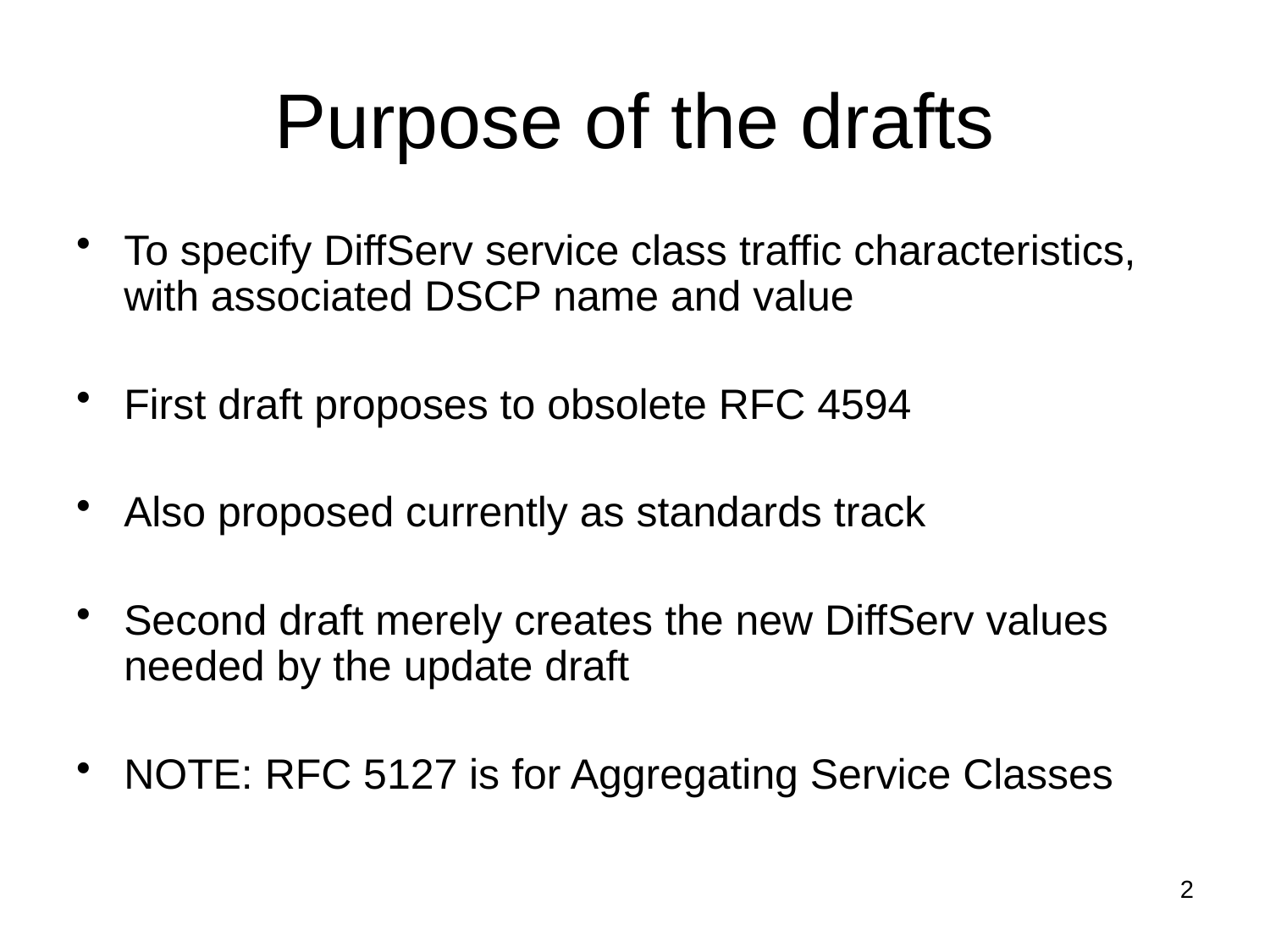

# Purpose of the drafts
To specify DiffServ service class traffic characteristics, with associated DSCP name and value

First draft proposes to obsolete RFC 4594

Also proposed currently as standards track

Second draft merely creates the new DiffServ values needed by the update draft

NOTE: RFC 5127 is for Aggregating Service Classes
2